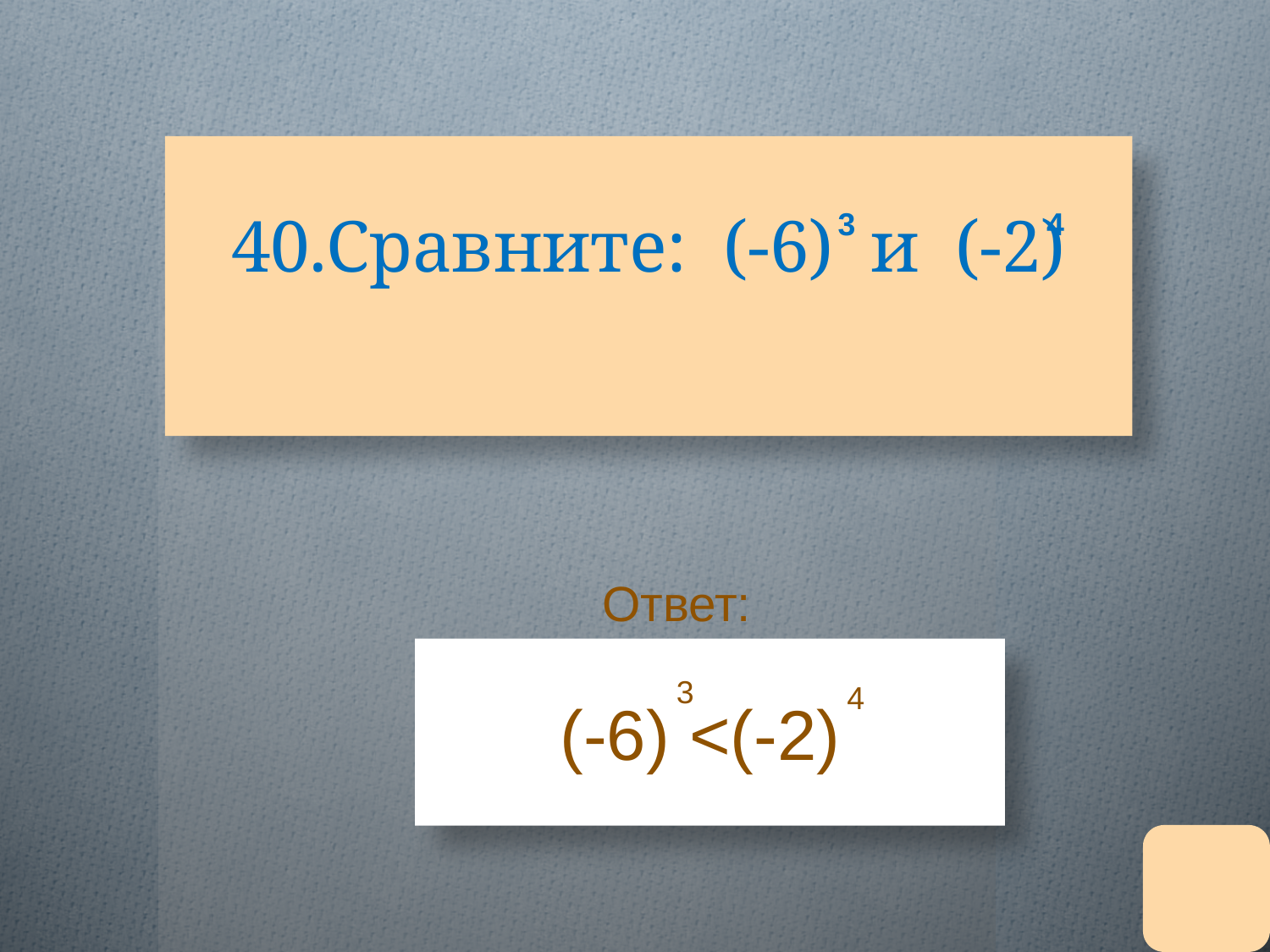

# 40.Сравните:  (-6)  и  (-2)
3
4
Ответ:
(-6) <(-2)
3
4